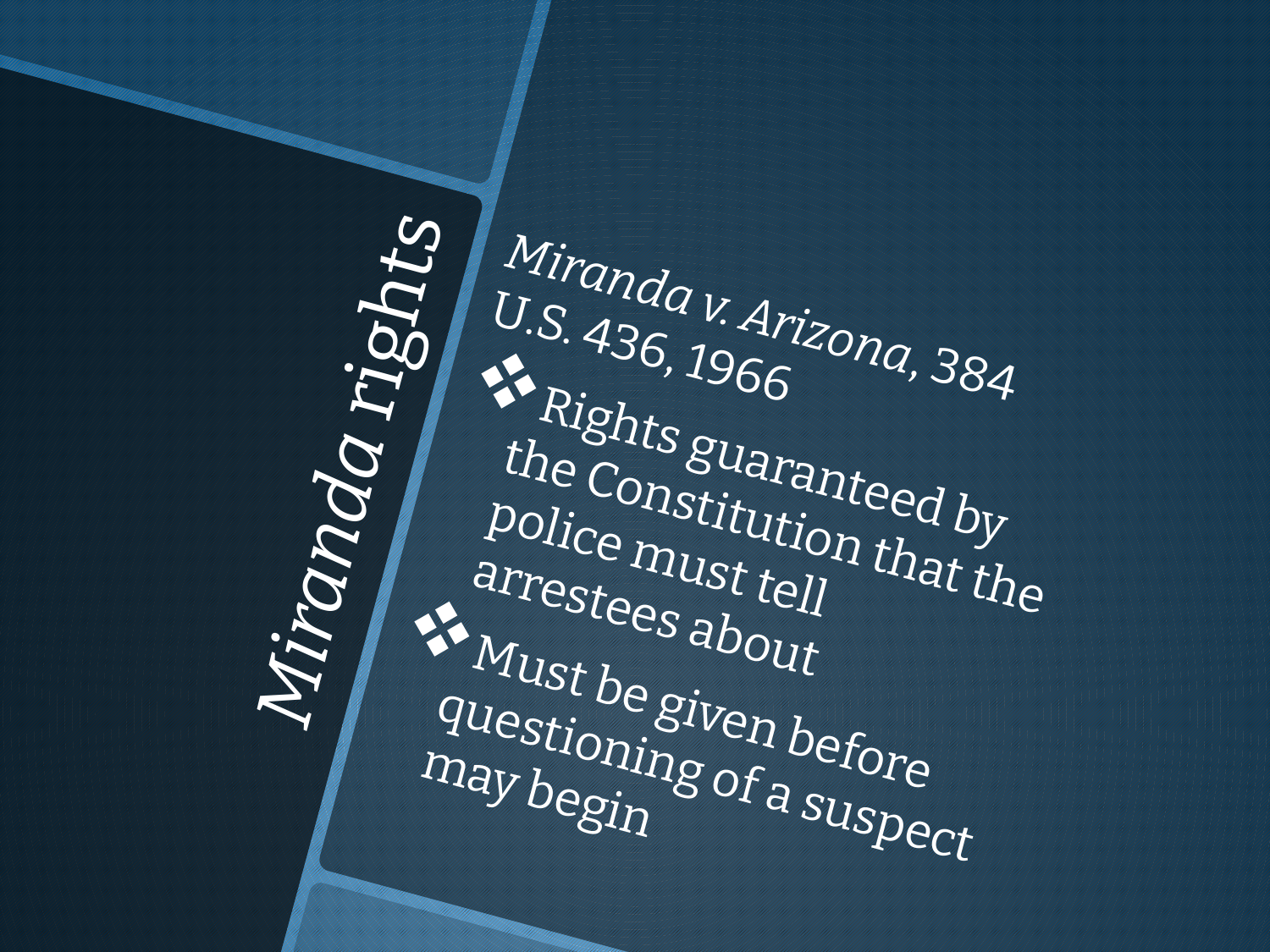

Miranda v. Arizona, 384 U.S. 436, 1966
Rights guaranteed by the Constitution that the police must tell arrestees about
Must be given before questioning of a suspect may begin

# Miranda rights